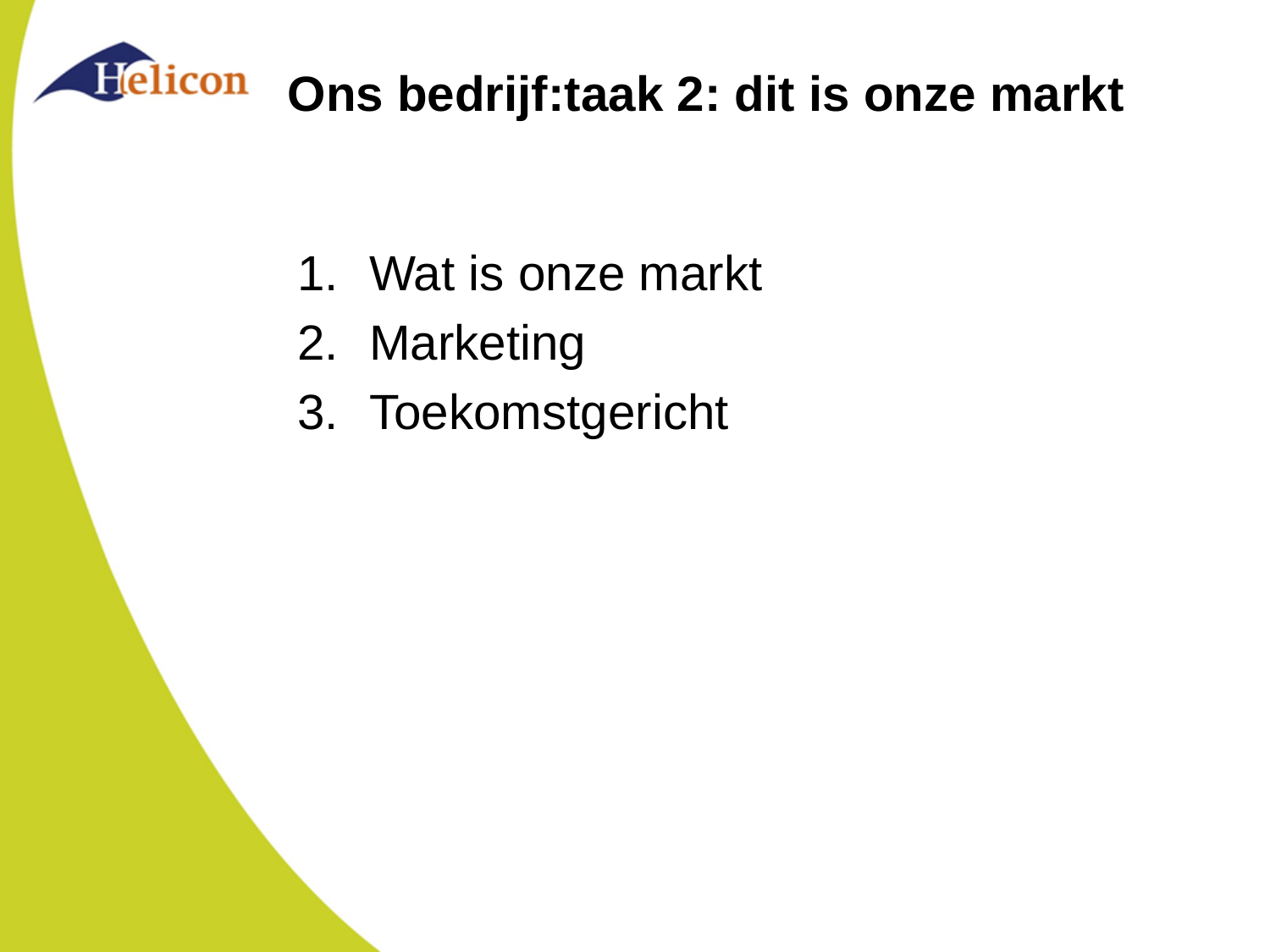

# Ons bedrijf:taak 2: dit is onze markt

Wat is onze markt
Marketing
Toekomstgericht